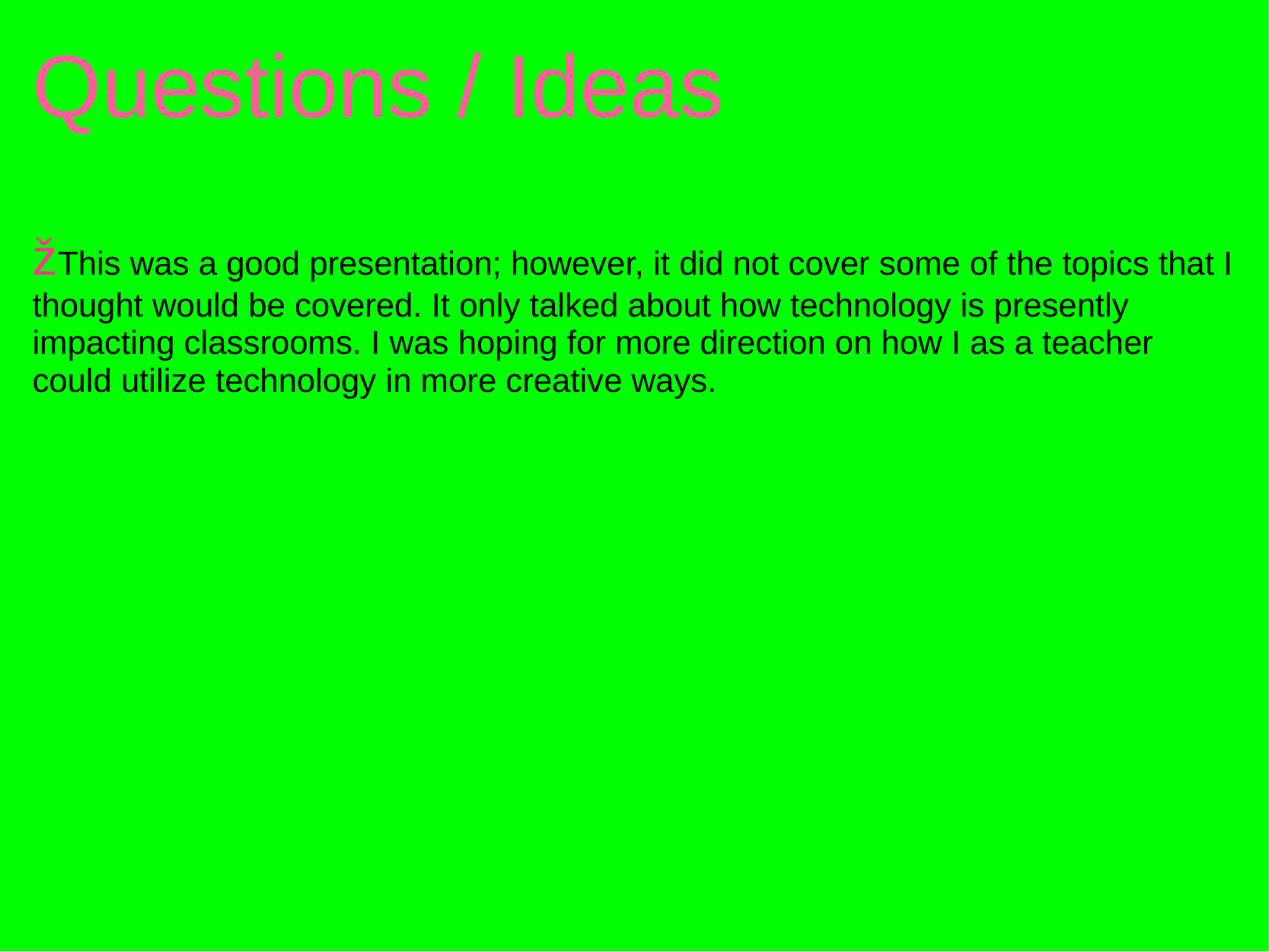

# Questions / Ideas
žThis was a good presentation; however, it did not cover some of the topics that I thought would be covered. It only talked about how technology is presently impacting classrooms. I was hoping for more direction on how I as a teacher could utilize technology in more creative ways.